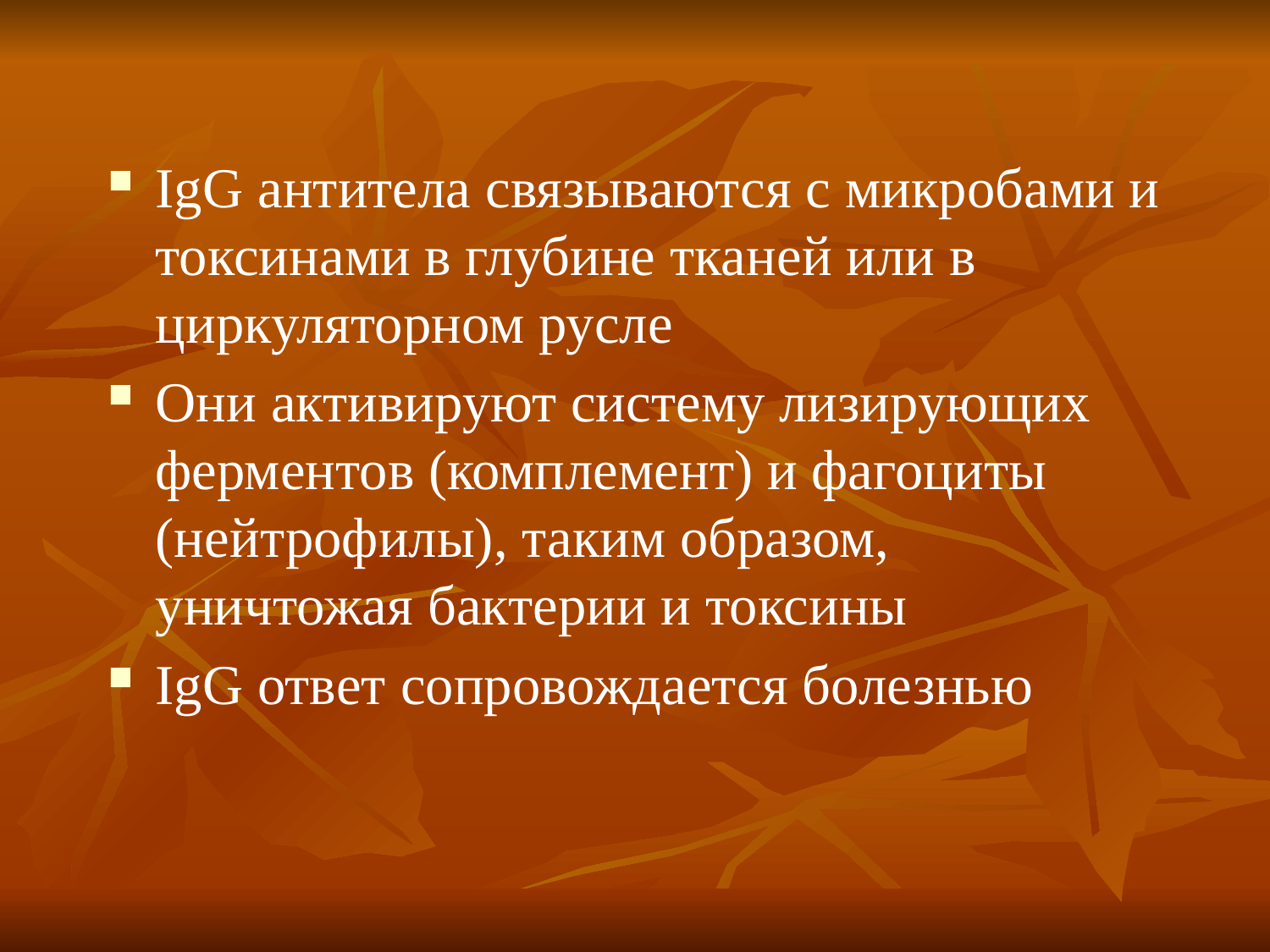

IgG антитела связываются с микробами и токсинами в глубине тканей или в циркуляторном русле
Они активируют систему лизирующих ферментов (комплемент) и фагоциты (нейтрофилы), таким образом, уничтожая бактерии и токсины
IgG ответ сопровождается болезнью